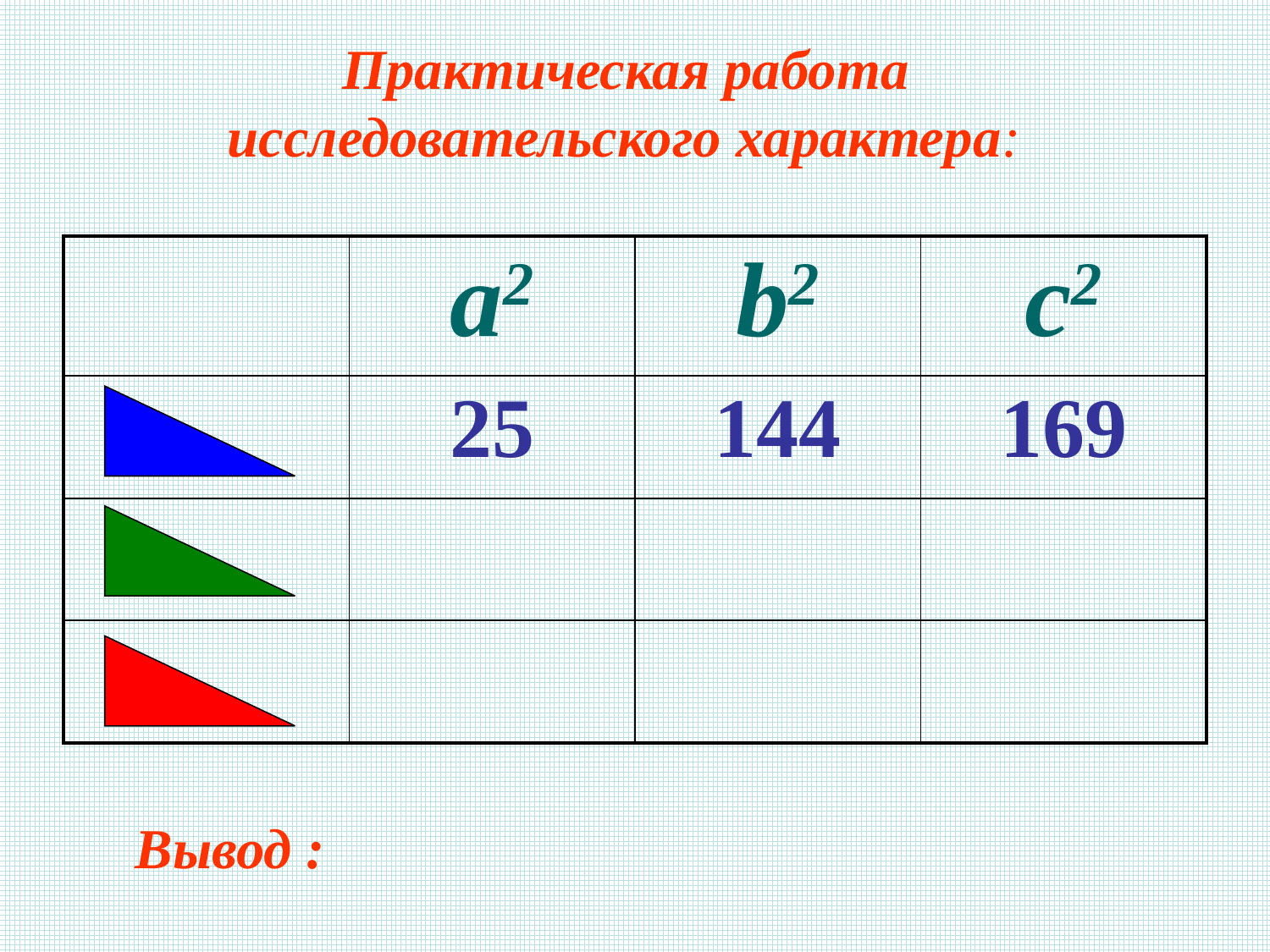

Практическая работа
исследовательского характера:
|  | a2 | b2 | c2 |
| --- | --- | --- | --- |
|  | 25 | 144 | 169 |
|  |  |  |  |
|  |  |  |  |

Вывод :